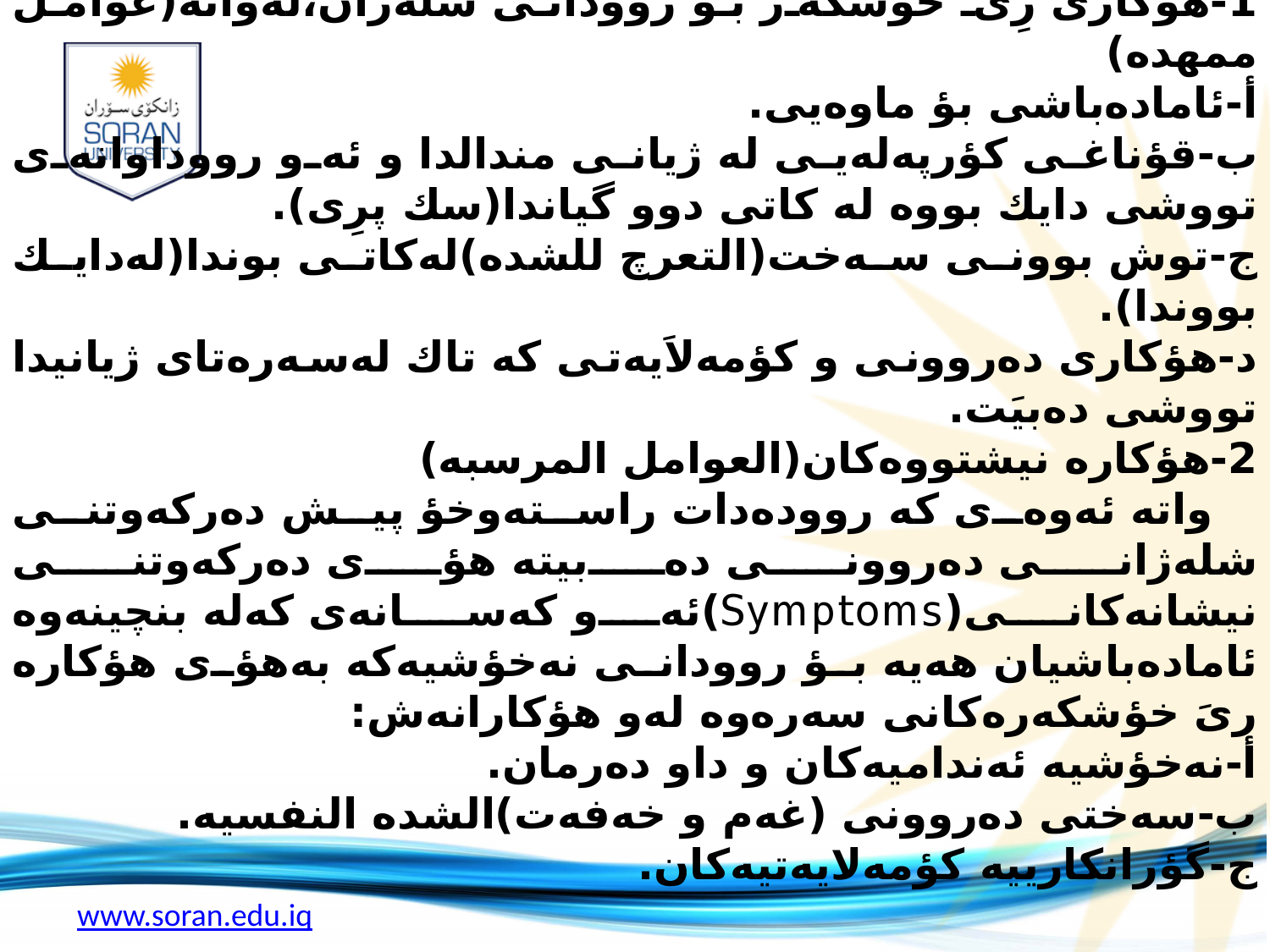

1-هؤكارى رِىَ خؤشكه‌ر بؤ روودانى شله‌ژان،له‌وانه‌(عوامل ممهده‌)
أ-ئاماده‌باشى بؤ ماوه‌يى.
ب-قؤناغى كؤرپه‌له‌يى له‌ ژيانى مندالدا و ئه‌و رووداوانه‌ى تووشى دايك بووه‌ له‌ كاتى دوو گياندا(سك پرِى).
ج-توش بوونى سه‌خت(التعرچ للشده‌)له‌كاتى بوندا(له‌دايك بووندا).
د-هؤكارى ده‌روونى و كؤمه‌لاَيه‌تى كه‌ تاك له‌سه‌ره‌تاى ژيانيدا تووشى ده‌بيَت.
2-هؤكاره‌ نيشتووه‌كان(العوامل المرسبه‌)
   واته‌ ئه‌وه‌ى كه‌ رووده‌دات راسته‌وخؤ پيش ده‌ركه‌وتنى شله‌ژانى ده‌روونى ده‌بيته‌ هؤى ده‌ركه‌وتنى نيشانه‌كانى(Symptoms)ئه‌و كه‌سانه‌ى كه‌له‌ بنچينه‌وه‌ ئاماده‌باشيان هه‌يه‌ بؤ روودانى نه‌خؤشيه‌كه‌ به‌هؤى هؤكاره‌ رىَ خؤشكه‌ره‌كانى سه‌ره‌وه‌ له‌و هؤكارانه‌ش:
أ-نه‌خؤشيه‌ ئه‌نداميه‌كان و داو ده‌رمان.
ب-سه‌ختى ده‌روونى (غه‌م و خه‌فه‌ت)الشده‌ النفسيه‌.
ج-گؤرانكارييه‌ كؤمه‌لايه‌تيه‌كان.